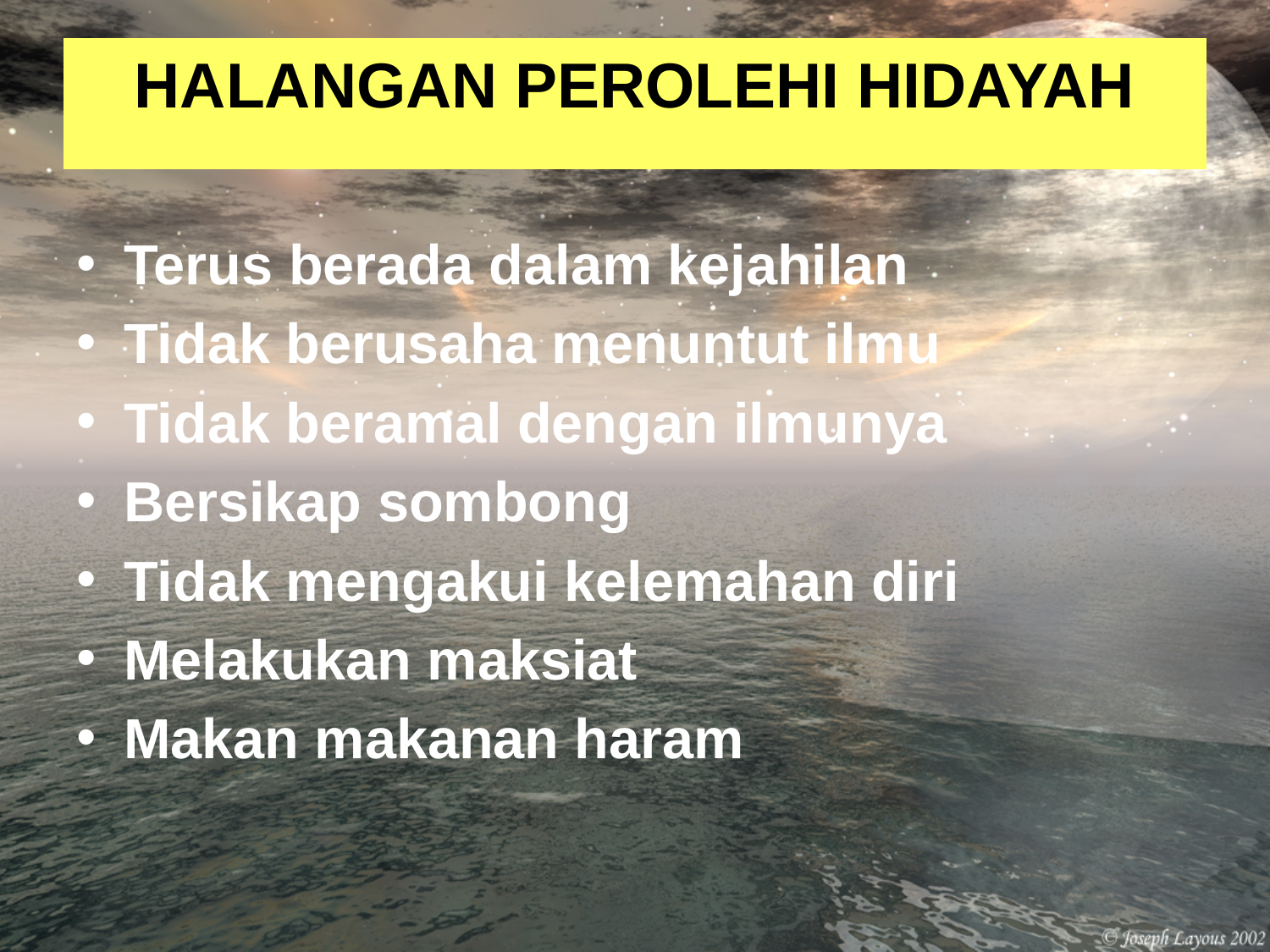

# HALANGAN PEROLEHI HIDAYAH
Terus berada dalam kejahilan
Tidak berusaha menuntut ilmu
Tidak beramal dengan ilmunya
Bersikap sombong
Tidak mengakui kelemahan diri
Melakukan maksiat
Makan makanan haram